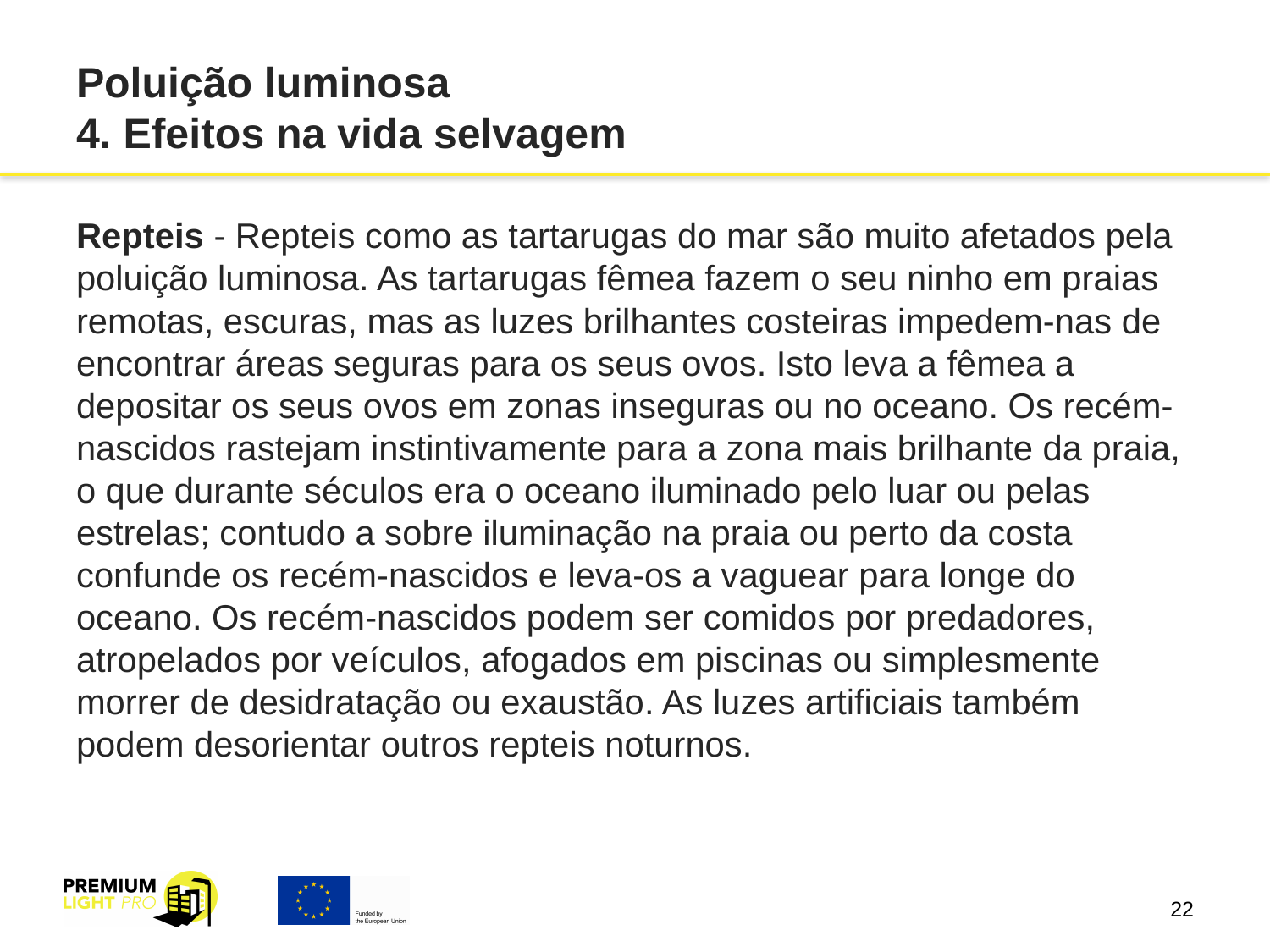

# Poluição luminosa 4. Efeitos na vida selvagem
Repteis - Repteis como as tartarugas do mar são muito afetados pela poluição luminosa. As tartarugas fêmea fazem o seu ninho em praias remotas, escuras, mas as luzes brilhantes costeiras impedem-nas de encontrar áreas seguras para os seus ovos. Isto leva a fêmea a depositar os seus ovos em zonas inseguras ou no oceano. Os recém-nascidos rastejam instintivamente para a zona mais brilhante da praia, o que durante séculos era o oceano iluminado pelo luar ou pelas estrelas; contudo a sobre iluminação na praia ou perto da costa confunde os recém-nascidos e leva-os a vaguear para longe do oceano. Os recém-nascidos podem ser comidos por predadores, atropelados por veículos, afogados em piscinas ou simplesmente morrer de desidratação ou exaustão. As luzes artificiais também podem desorientar outros repteis noturnos.